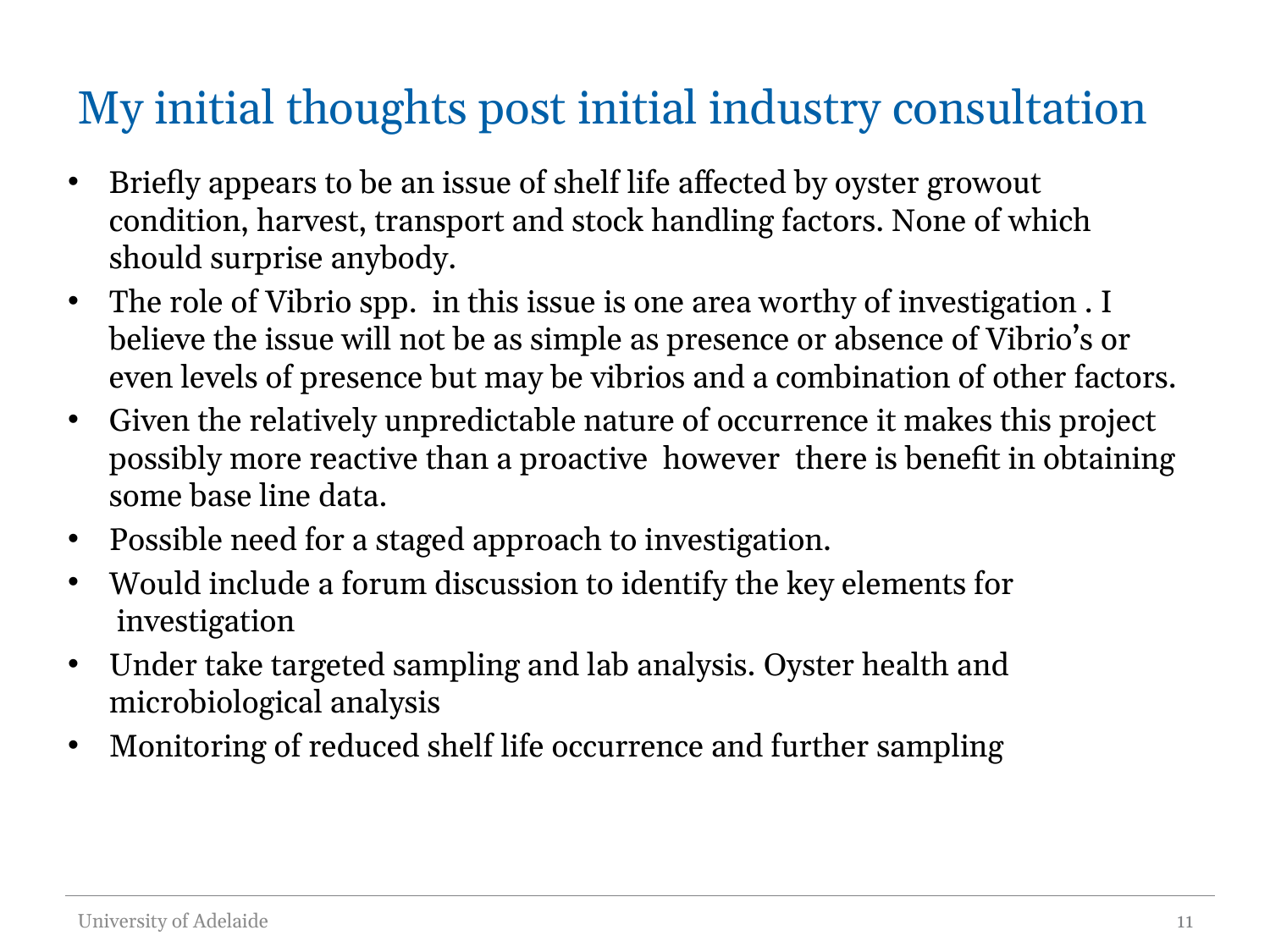

# My initial thoughts post initial industry consultation
Briefly appears to be an issue of shelf life affected by oyster growout condition, harvest, transport and stock handling factors. None of which should surprise anybody.
The role of Vibrio spp.  in this issue is one area worthy of investigation . I believe the issue will not be as simple as presence or absence of Vibrio’s or even levels of presence but may be vibrios and a combination of other factors.
Given the relatively unpredictable nature of occurrence it makes this project possibly more reactive than a proactive  however  there is benefit in obtaining some base line data.
Possible need for a staged approach to investigation.
Would include a forum discussion to identify the key elements for  investigation
Under take targeted sampling and lab analysis. Oyster health and microbiological analysis
Monitoring of reduced shelf life occurrence and further sampling

University of Adelaide
11